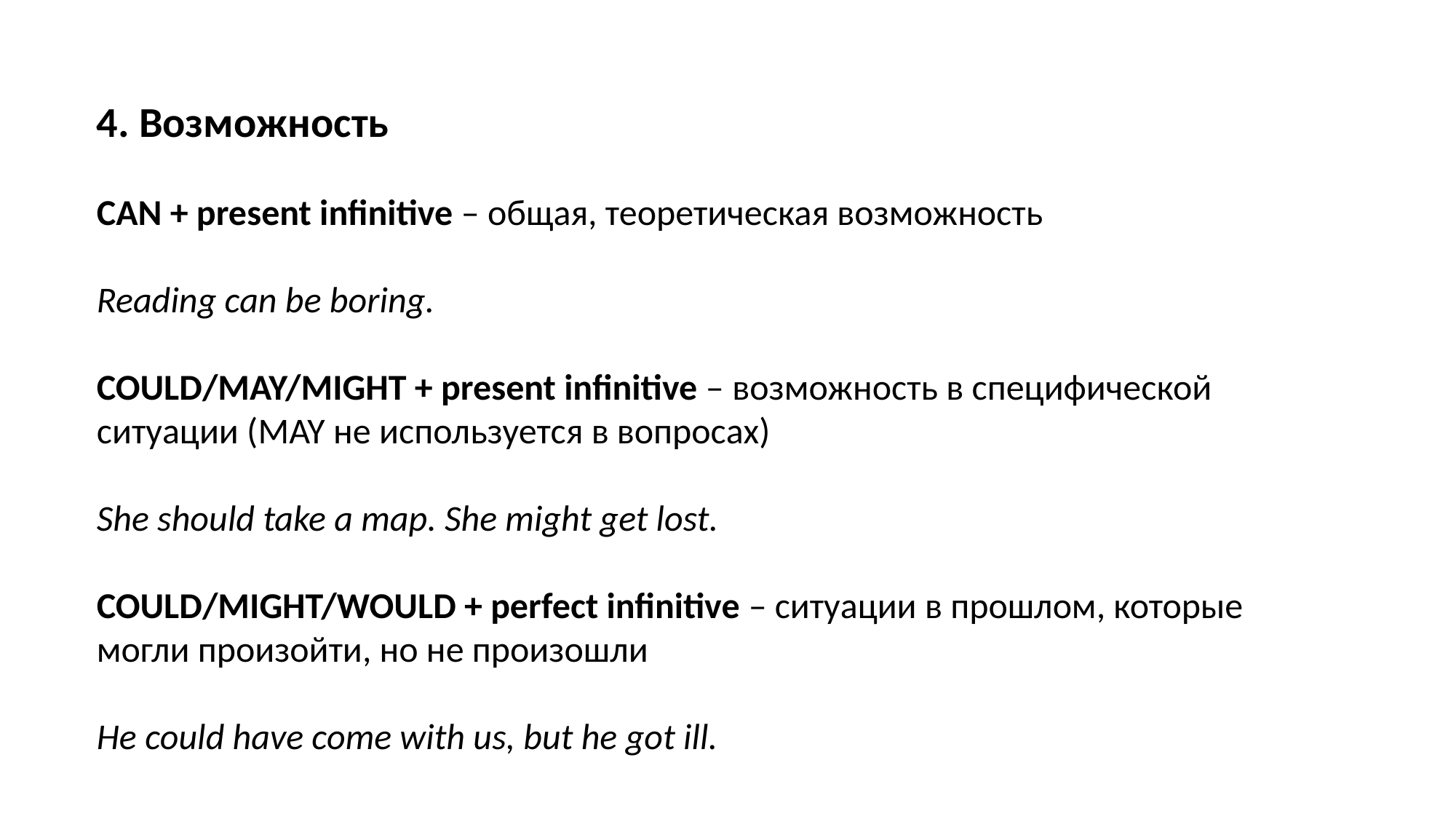

4. Возможность

CAN + present infinitive – общая, теоретическая возможность

Reading can be boring.

COULD/MAY/MIGHT + present infinitive – возможность в специфической ситуации (MAY не используется в вопросах)

She should take a map. She might get lost.

COULD/MIGHT/WOULD + perfect infinitive – ситуации в прошлом, которые могли произойти, но не произошли

He could have come with us, but he got ill.